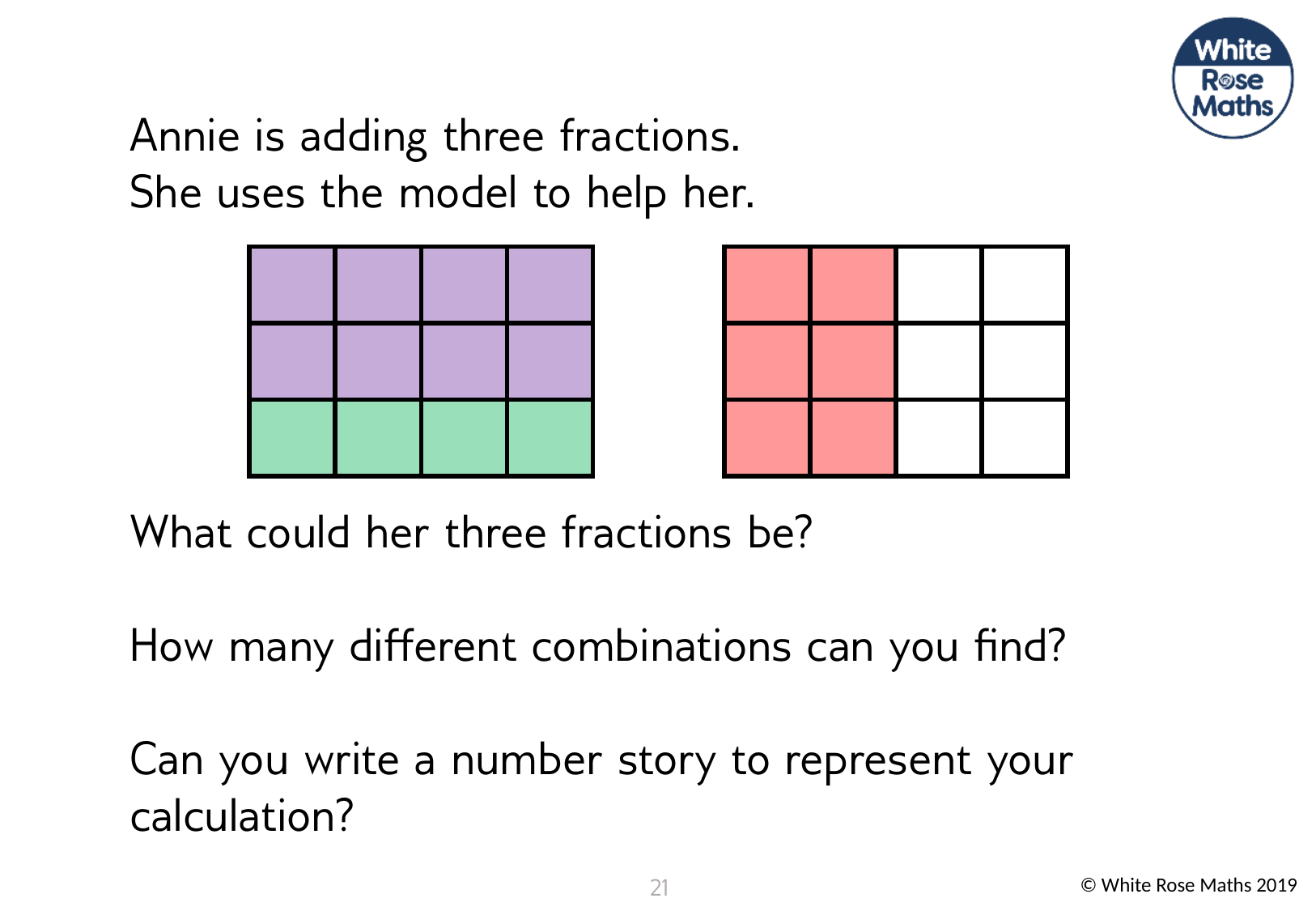

Annie is adding three fractions.
She uses the model to help her.

What could her three fractions be?

How many different combinations can you find?

Can you write a number story to represent your calculation?
|  |  |  |  |
| --- | --- | --- | --- |
|  |  |  |  |
|  |  |  |  |
|  |  |  |  |
| --- | --- | --- | --- |
|  |  |  |  |
|  |  |  |  |
21